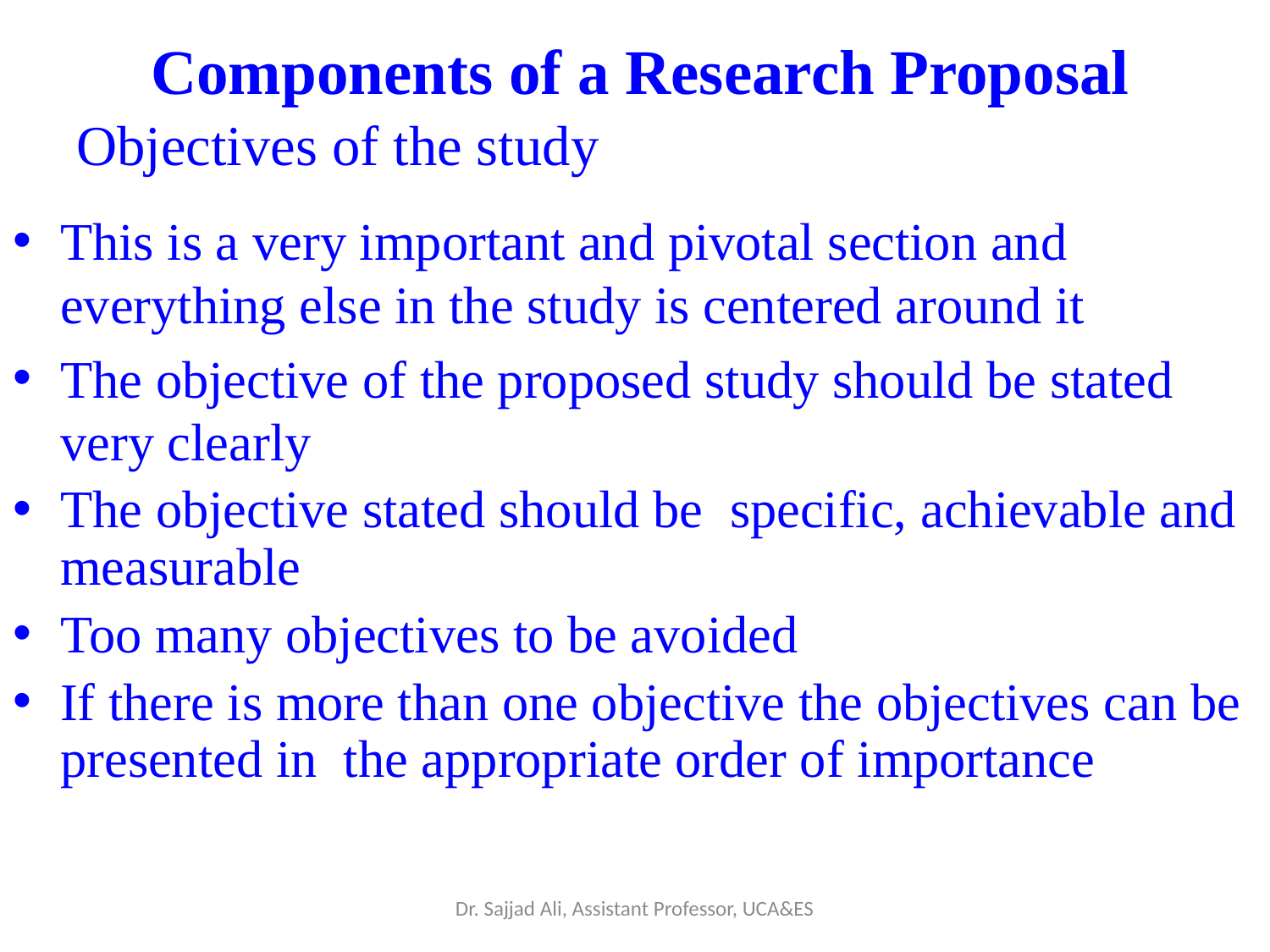

Components of a Research Proposal
# Objectives of the study
This is a very important and pivotal section and everything else in the study is centered around it
The objective of the proposed study should be stated very clearly
The objective stated should be  specific, achievable and measurable
Too many objectives to be avoided
If there is more than one objective the objectives can be presented in  the appropriate order of importance

Dr. Sajjad Ali, Assistant Professor, UCA&ES